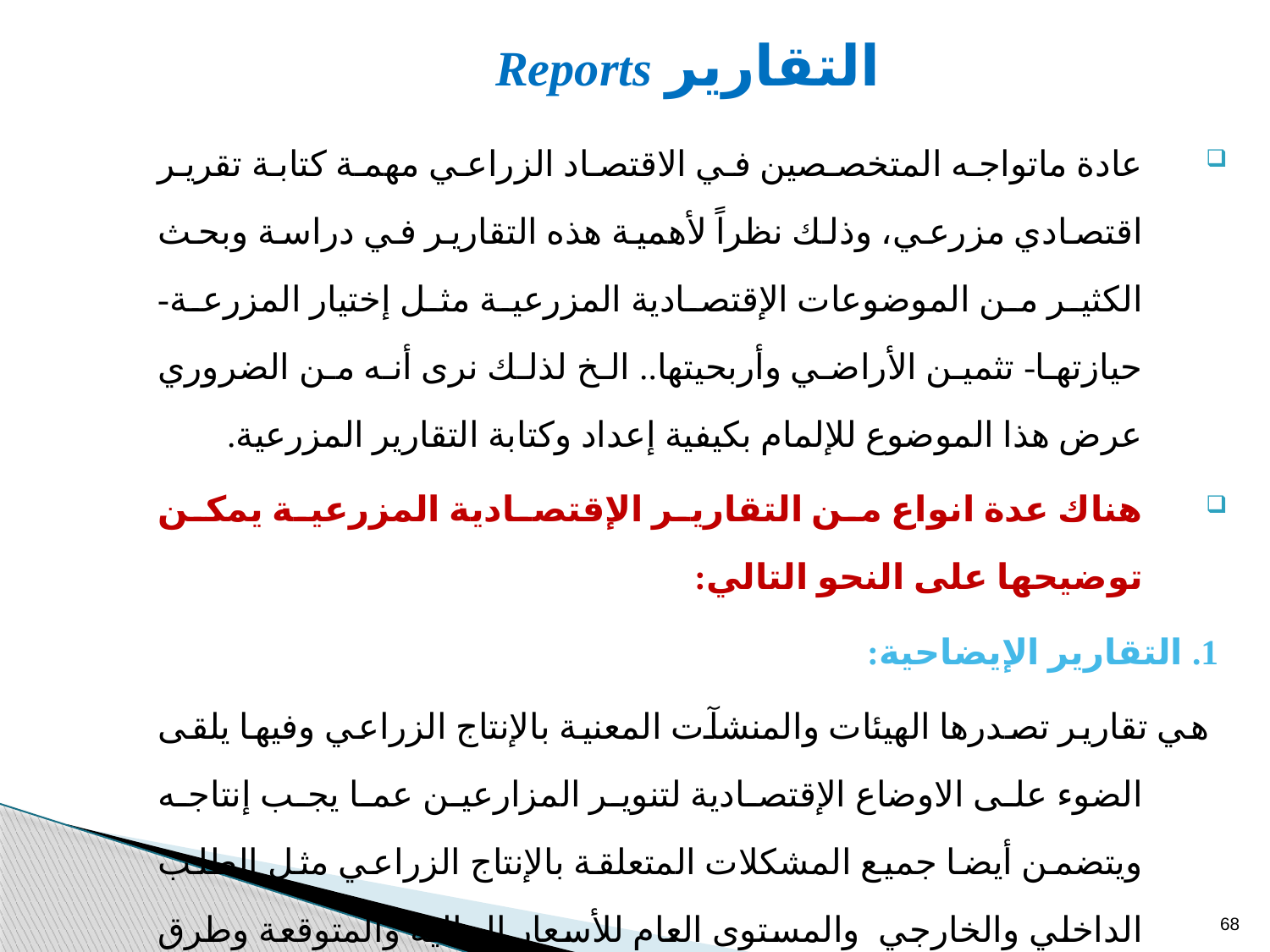

# التقارير Reports
عادة ماتواجه المتخصصين في الاقتصاد الزراعي مهمة كتابة تقرير اقتصادي مزرعي، وذلك نظراً لأهمية هذه التقارير في دراسة وبحث الكثير من الموضوعات الإقتصادية المزرعية مثل إختيار المزرعة- حيازتها- تثمين الأراضي وأربحيتها.. الخ لذلك نرى أنه من الضروري عرض هذا الموضوع للإلمام بكيفية إعداد وكتابة التقارير المزرعية.
هناك عدة انواع من التقارير الإقتصادية المزرعية يمكن توضيحها على النحو التالي:
 1. التقارير الإيضاحية:
  هي تقارير تصدرها الهيئات والمنشآت المعنية بالإنتاج الزراعي وفيها يلقى الضوء على الاوضاع الإقتصادية لتنوير المزارعين عما يجب إنتاجه ويتضمن أيضا جميع المشكلات المتعلقة بالإنتاج الزراعي مثل الطلب الداخلي والخارجي  والمستوى العام للأسعار الحالية والمتوقعة وطرق التمويل وغيرها من البيانات التي يهتدي بها المزارعين عند وضع الخطة المزرعية.
68